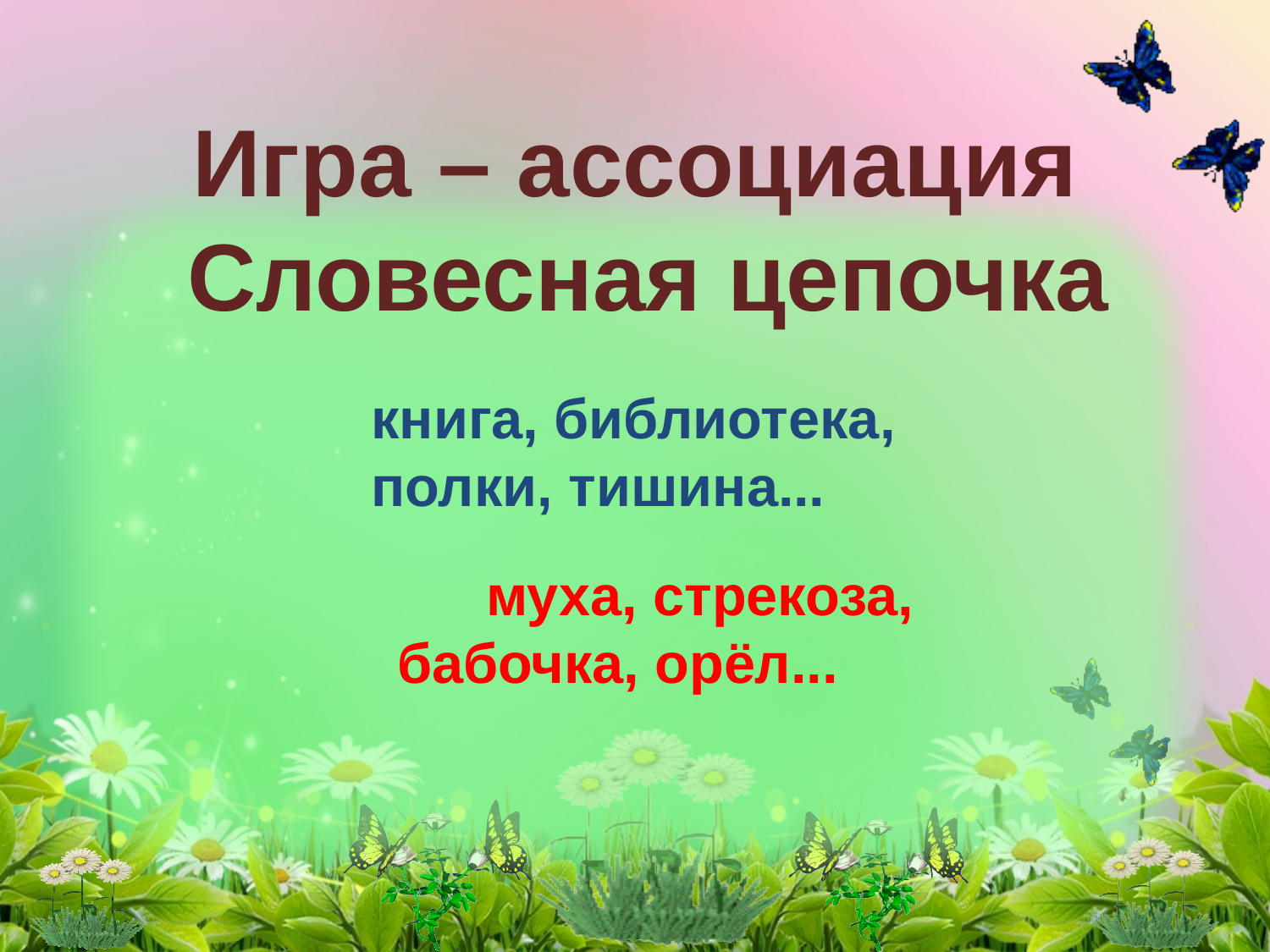

# Игра – ассоциация Словесная цепочка
книга, библиотека, полки, тишина...
          муха, стрекоза, бабочка, орёл...